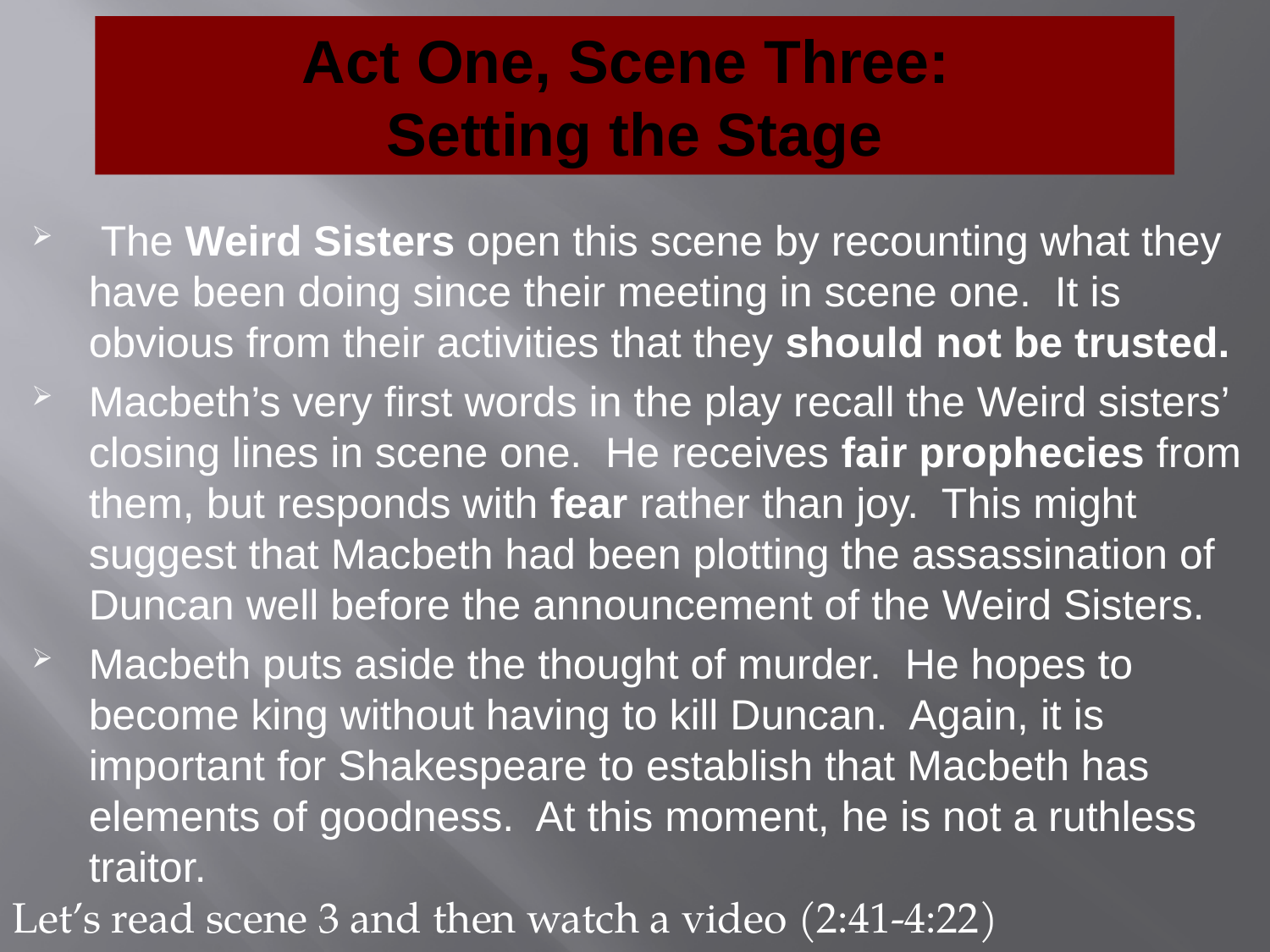

# Act One, Scene Three: Setting the Stage

 The Weird Sisters open this scene by recounting what they have been doing since their meeting in scene one.  It is obvious from their activities that they should not be trusted.
Macbeth’s very first words in the play recall the Weird sisters’ closing lines in scene one.  He receives fair prophecies from them, but responds with fear rather than joy.  This might suggest that Macbeth had been plotting the assassination of Duncan well before the announcement of the Weird Sisters.
Macbeth puts aside the thought of murder.  He hopes to become king without having to kill Duncan.  Again, it is important for Shakespeare to establish that Macbeth has elements of goodness.  At this moment, he is not a ruthless traitor.
Let’s read scene 3 and then watch a video (2:41-4:22)
http://www.youtube.com/watch?v=LC9G_CZVAL8